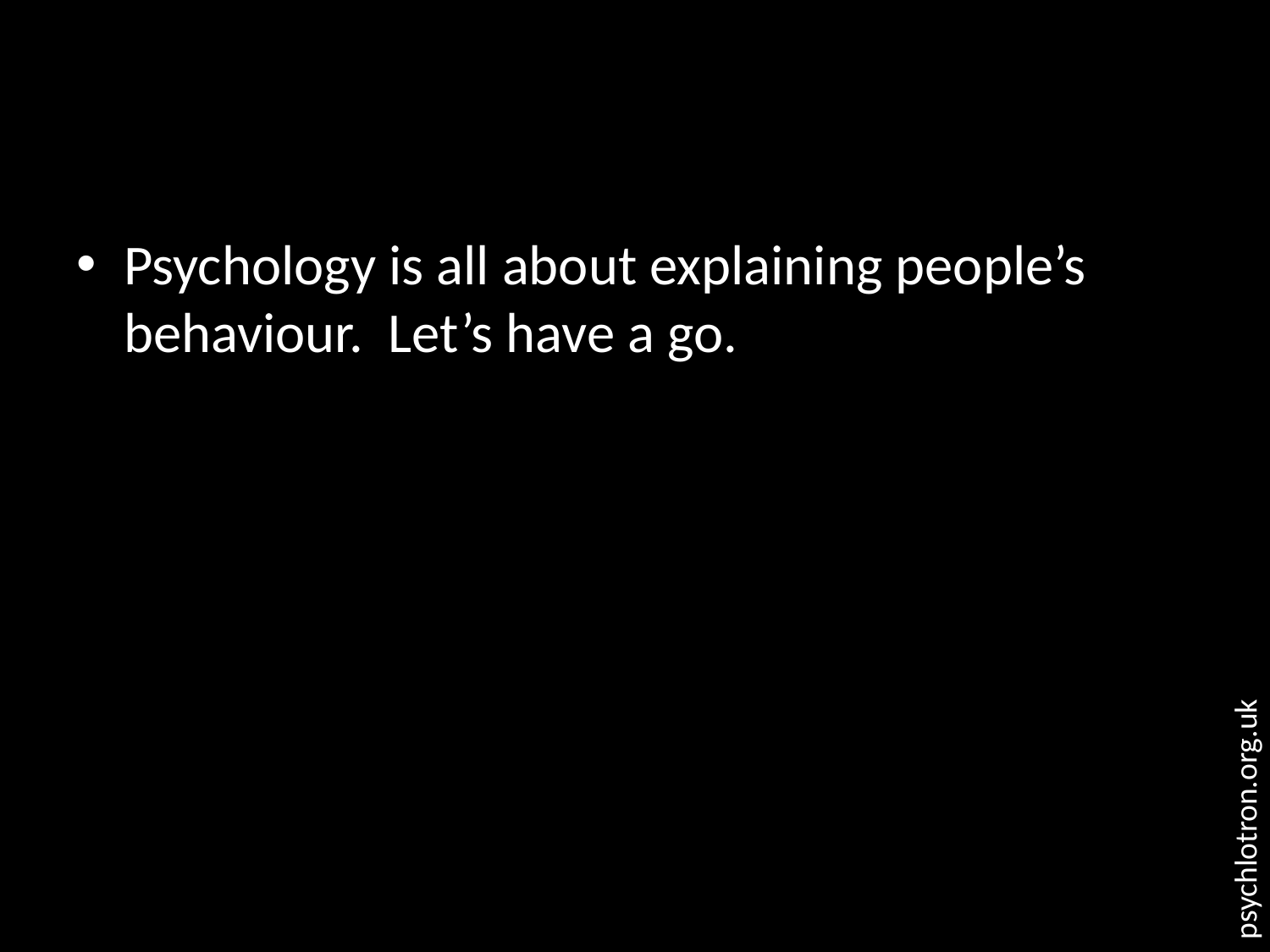

#
Psychology is all about explaining people’s behaviour.  Let’s have a go.